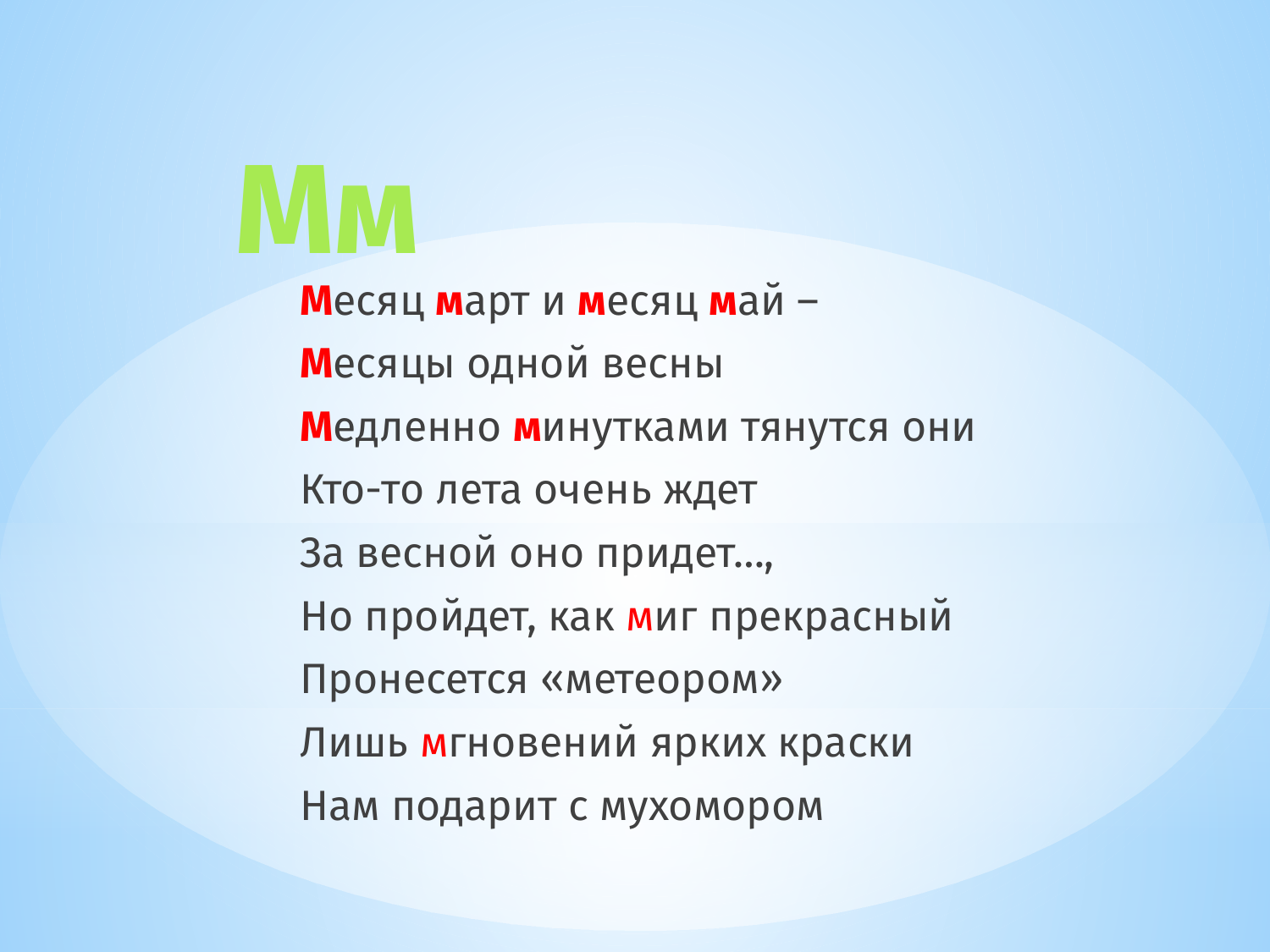

# Мм
Месяц март и месяц май –
Месяцы одной весны
Медленно минутками тянутся они
Кто-то лета очень ждет
За весной оно придет…,
Но пройдет, как миг прекрасный
Пронесется «метеором»
Лишь мгновений ярких краски
Нам подарит с мухомором